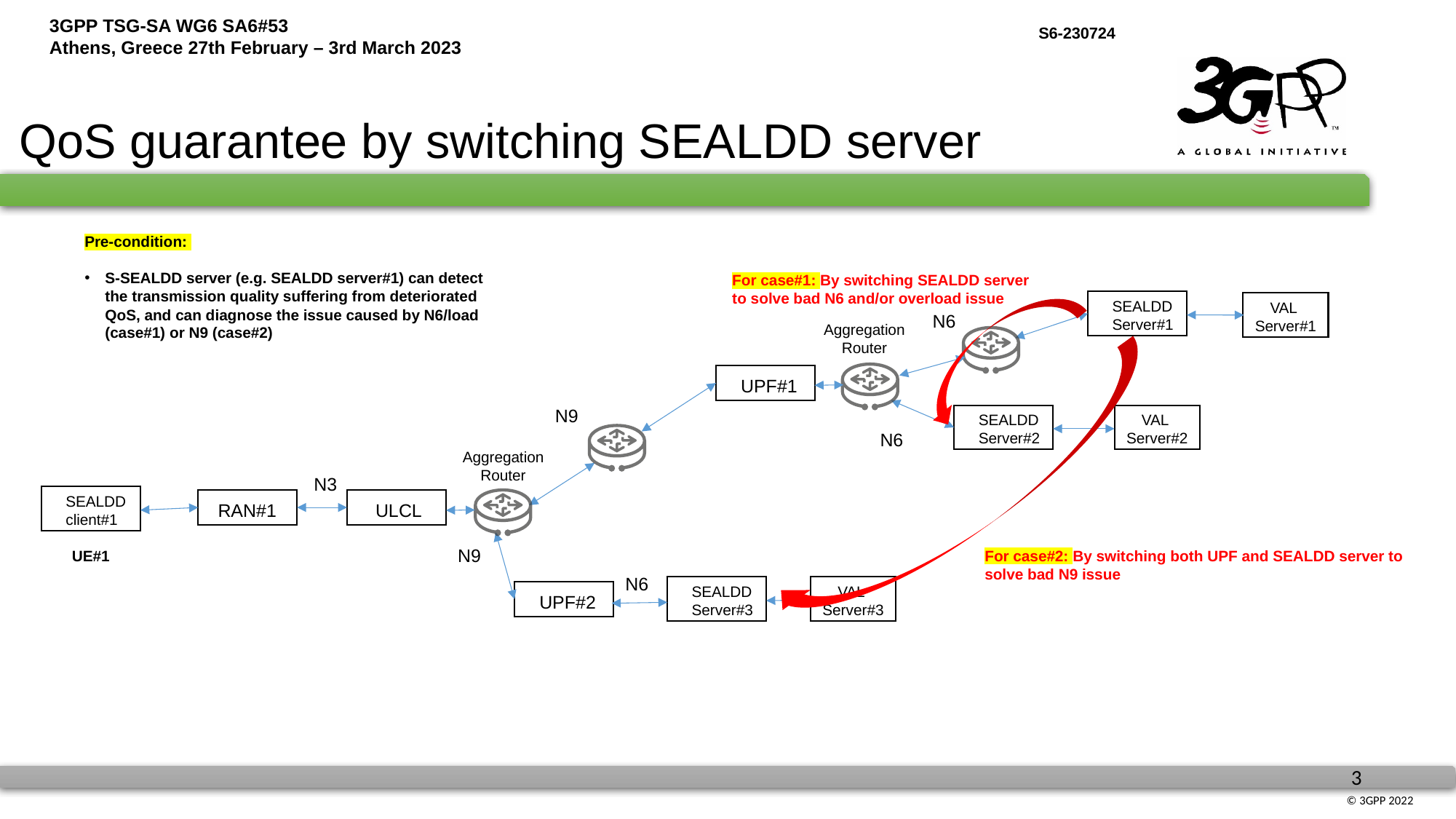

QoS guarantee by switching SEALDD server
Pre-condition:

S-SEALDD server (e.g. SEALDD server#1) can detect the transmission quality suffering from deteriorated QoS, and can diagnose the issue caused by N6/load (case#1) or N9 (case#2)

For case#1: By switching SEALDD server to solve bad N6 and/or overload issue

SEALDD
Server#1

VAL
Server#1
N6
Aggregation Router

 UPF#1
N9

SEALDD
Server#2

VAL
Server#2
N6

Aggregation Router
N3

SEALDD client#1

RAN#1
ULCL

N9
For case#2: By switching both UPF and SEALDD server to solve bad N9 issue
UE#1
N6

SEALDD
Server#3

VAL
Server#3

 UPF#2